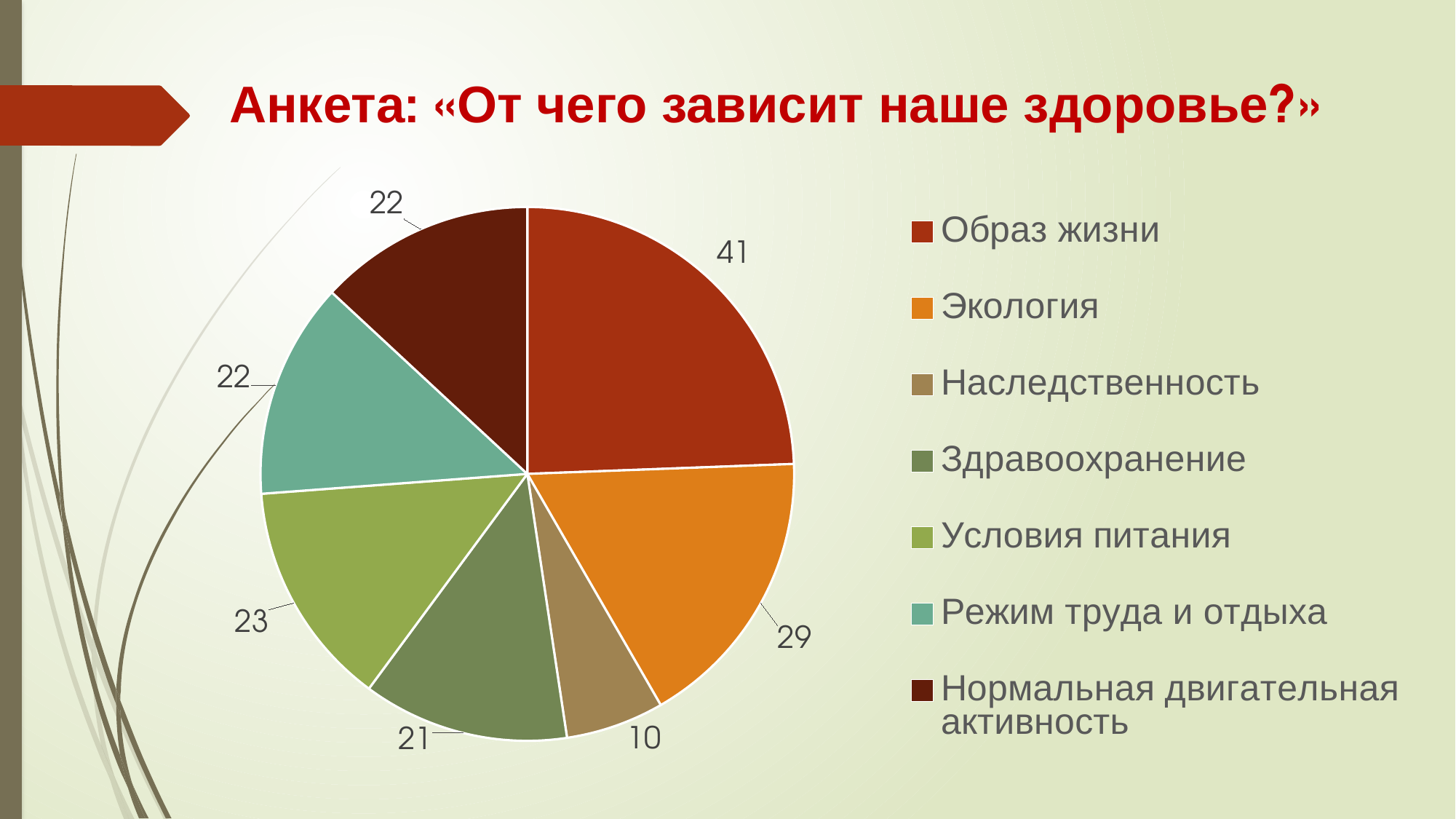

# Анкета: «От чего зависит наше здоровье?»

### Chart

| Category | Столбец1 |
|---|---|
| Образ жизни | 41.0 |
| Экология | 29.0 |
| Наследственность | 10.0 |
| Здравоохранение | 21.0 |
| Условия питания | 23.0 |
| Режим труда и отдыха | 22.0 |
| Нормальная двигательная активность | 22.0 |